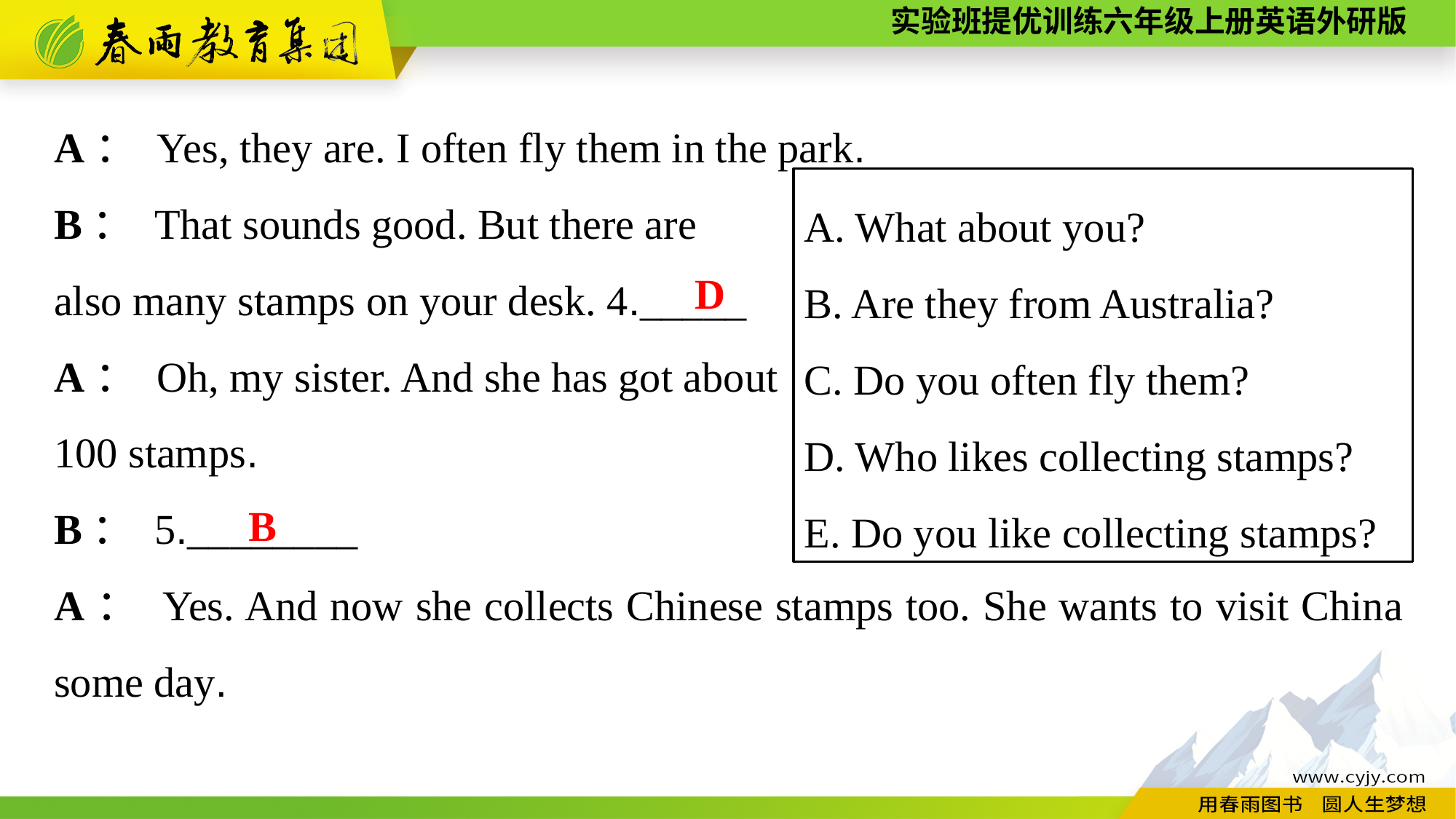

A： Yes, they are. I often fly them in the park.
B： That sounds good. But there are
also many stamps on your desk. 4._____
A： Oh, my sister. And she has got about
100 stamps.
B： 5.________
A： Yes. And now she collects Chinese stamps too. She wants to visit China some day.
A. What about you?
B. Are they from Australia?
C. Do you often fly them?
D. Who likes collecting stamps?
E. Do you like collecting stamps?
D
B